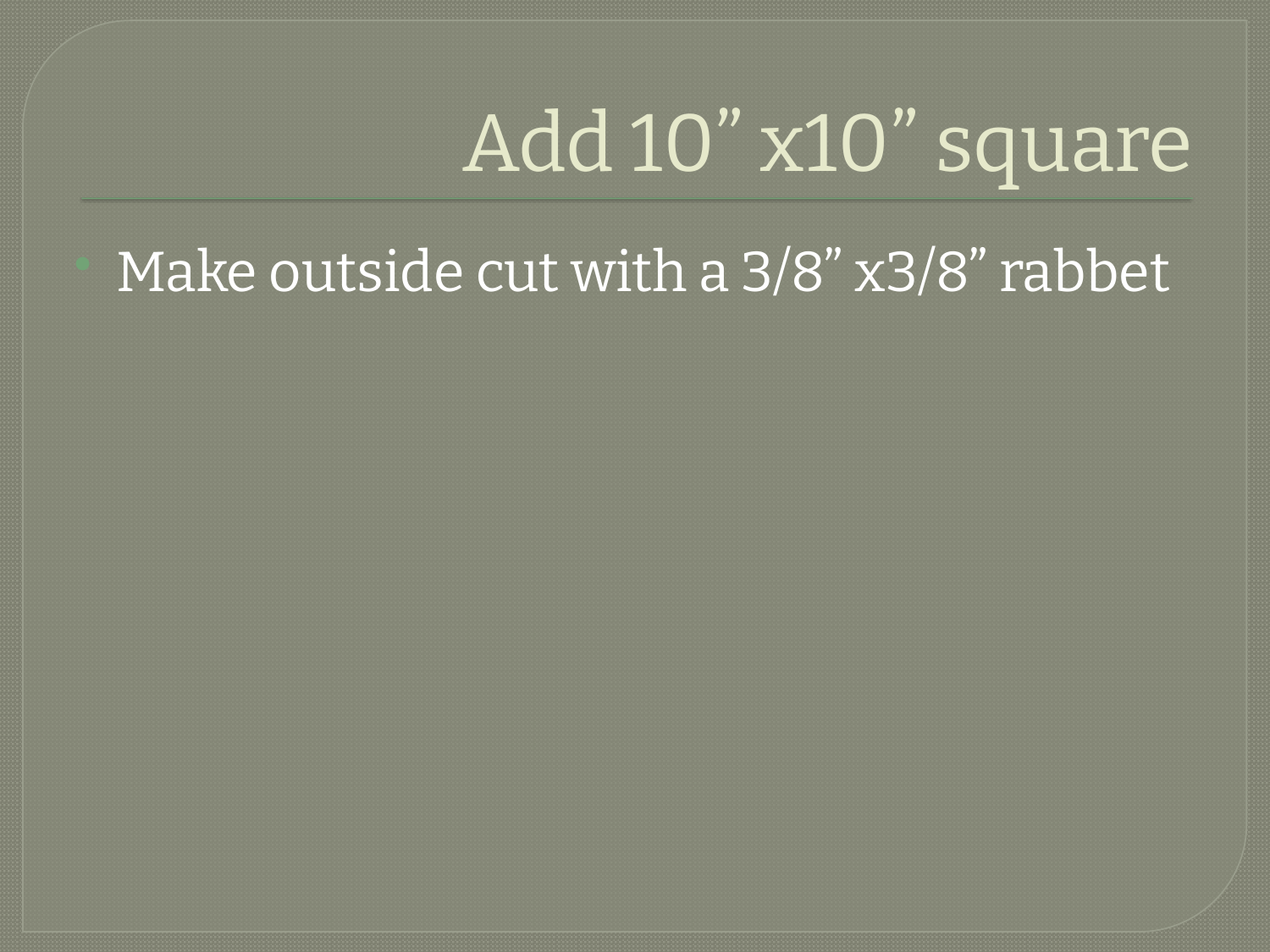

# Add 10” x10” square
Make outside cut with a 3/8” x3/8” rabbet